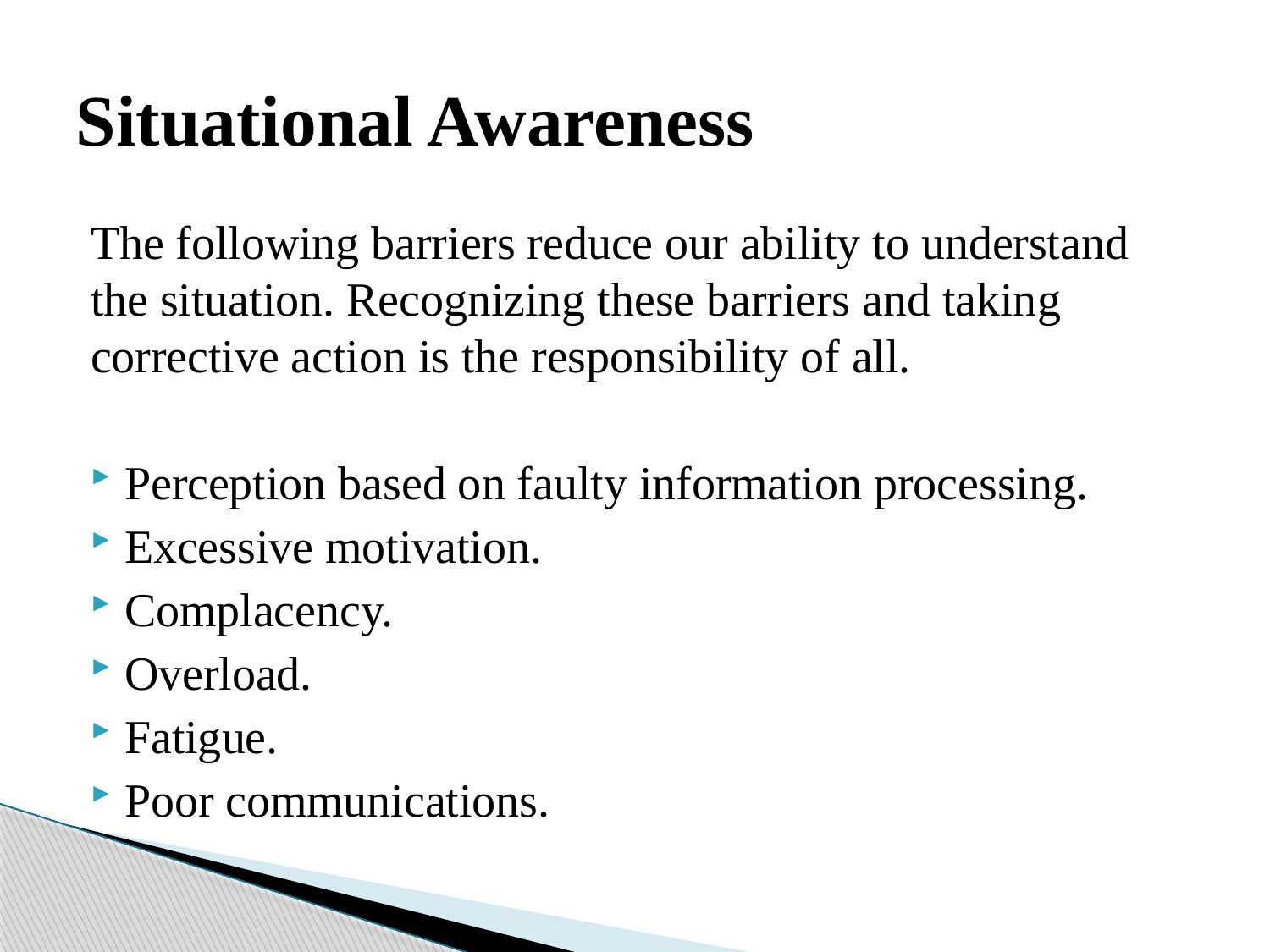

# Situational Awareness
The following barriers reduce our ability to understand the situation. Recognizing these barriers and taking corrective action is the responsibility of all.

Perception based on faulty information processing.
Excessive motivation.
Complacency.
Overload.
Fatigue.
Poor communications.